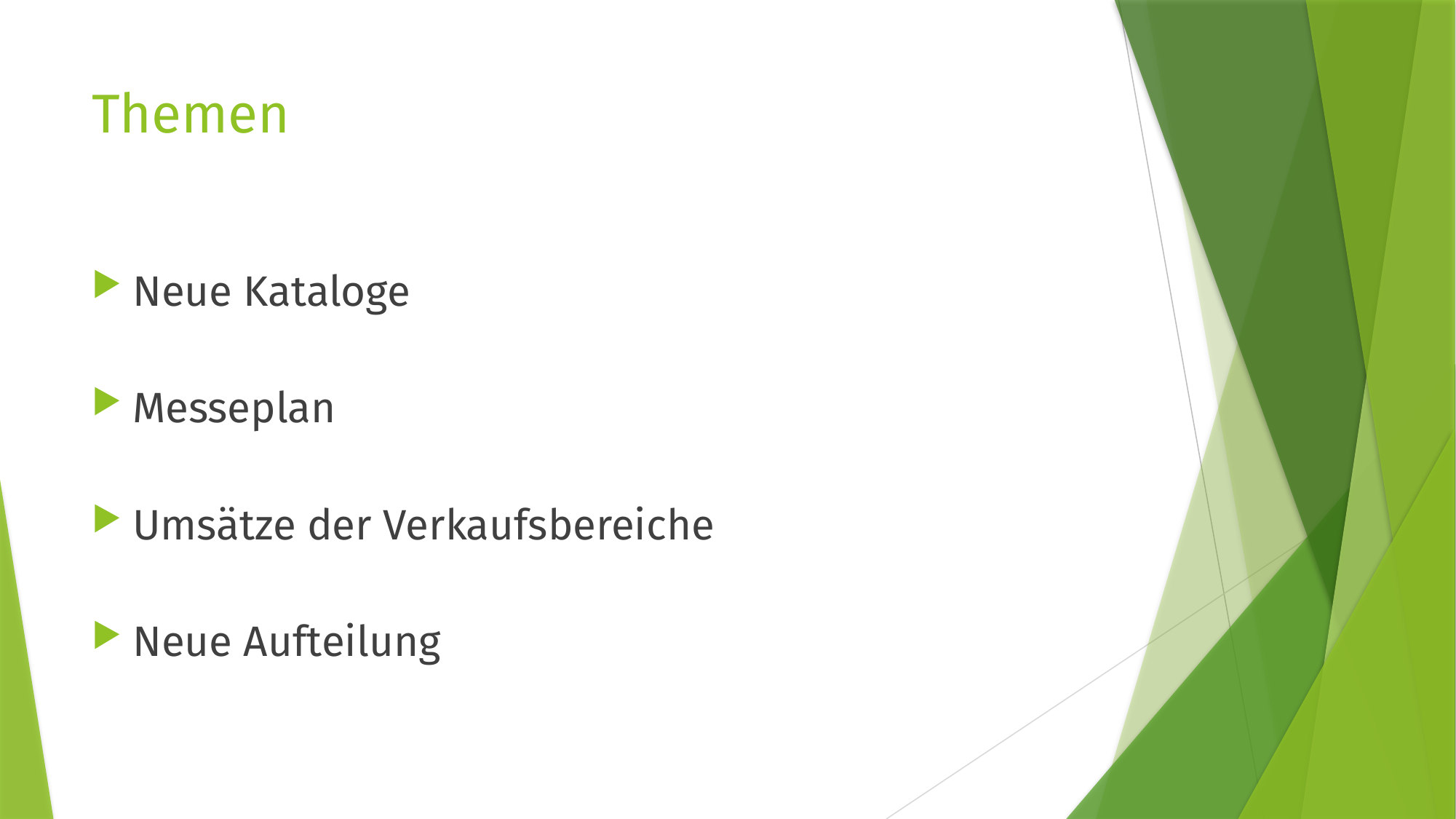

# Themen
Neue Kataloge
Messeplan
Umsätze der Verkaufsbereiche
Neue Aufteilung